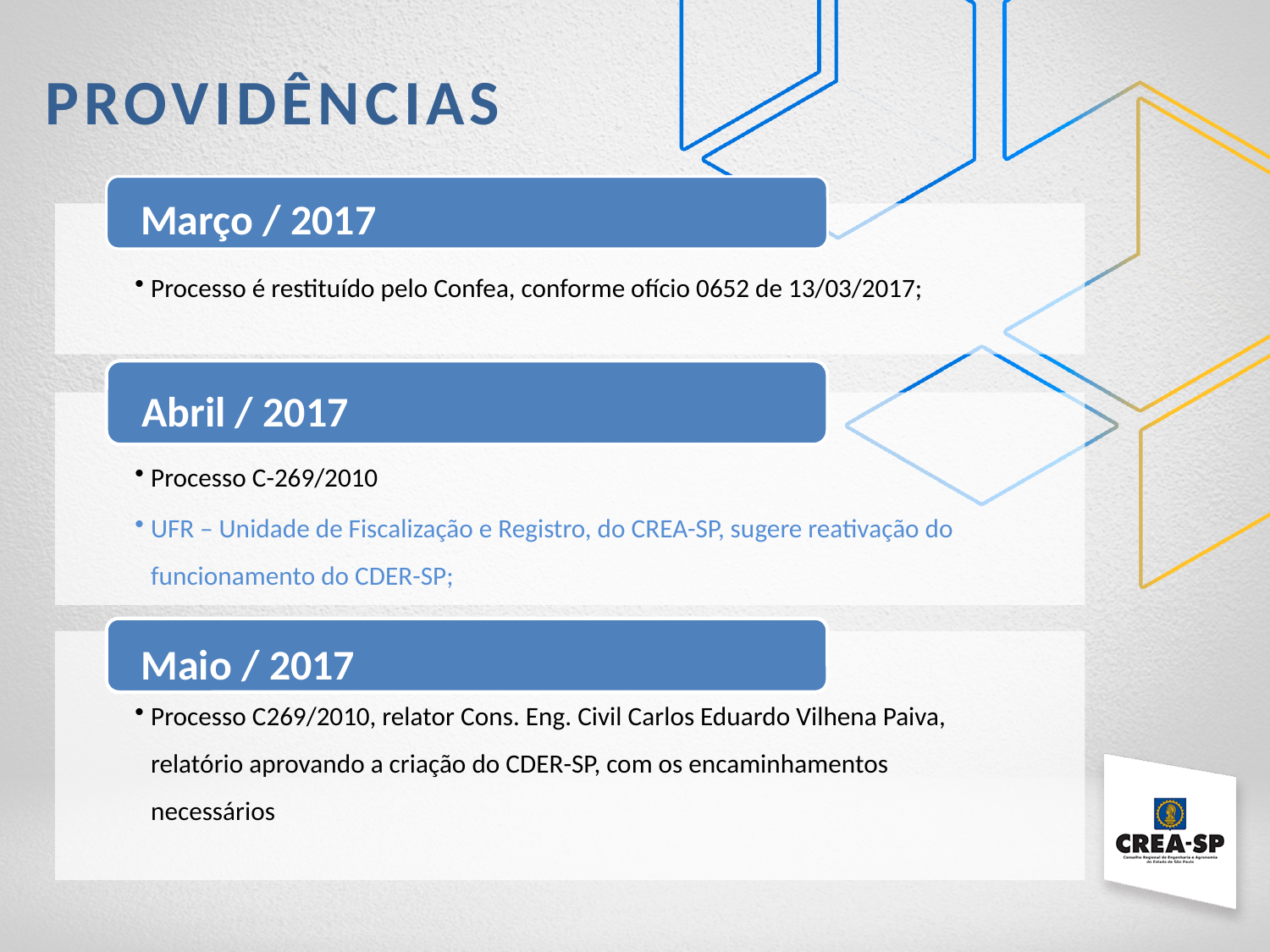

PROVIDÊNCIAS
Processo é restituído pelo Confea, conforme ofício 0652 de 13/03/2017;
Março / 2017
Processo C-269/2010
UFR – Unidade de Fiscalização e Registro, do CREA-SP, sugere reativação do funcionamento do CDER-SP;
Abril / 2017
Processo C269/2010, relator Cons. Eng. Civil Carlos Eduardo Vilhena Paiva, relatório aprovando a criação do CDER-SP, com os encaminhamentos necessários
Maio / 2017